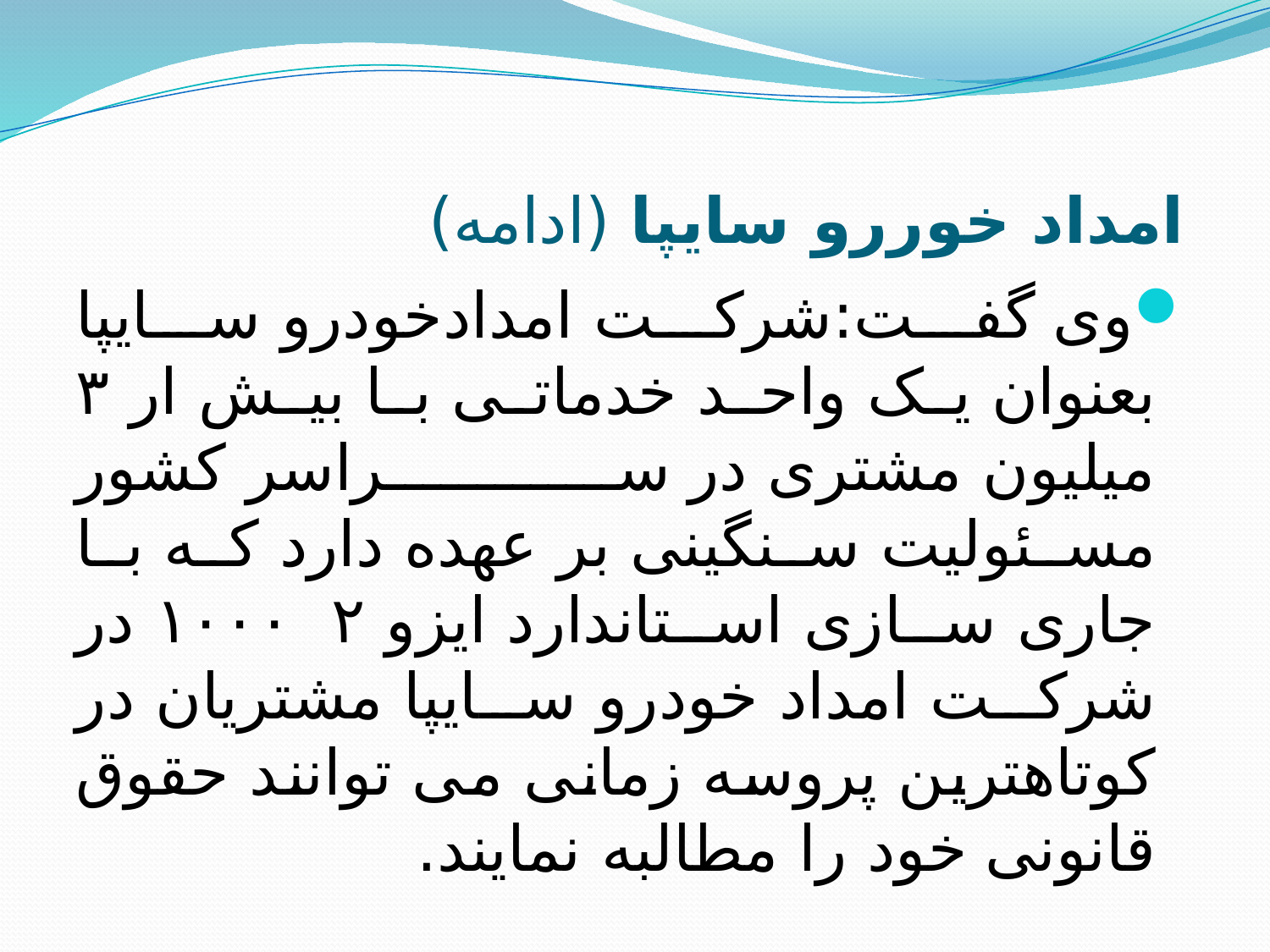

# امداد خوررو سایپا (ادامه)
وی گفت:شرکت امدادخودرو سایپا بعنوان یک واحد خدماتی با بیش ار ۳ میلیون مشتری در سراسر کشور مسئولیت سنگینی بر عهده دارد که با جاری سازی استاندارد ایزو ۱۰۰۰۲ در شرکت امداد خودرو سایپا مشتریان در کوتاهترین پروسه زمانی می توانند حقوق قانونی خود را مطالبه نمایند.